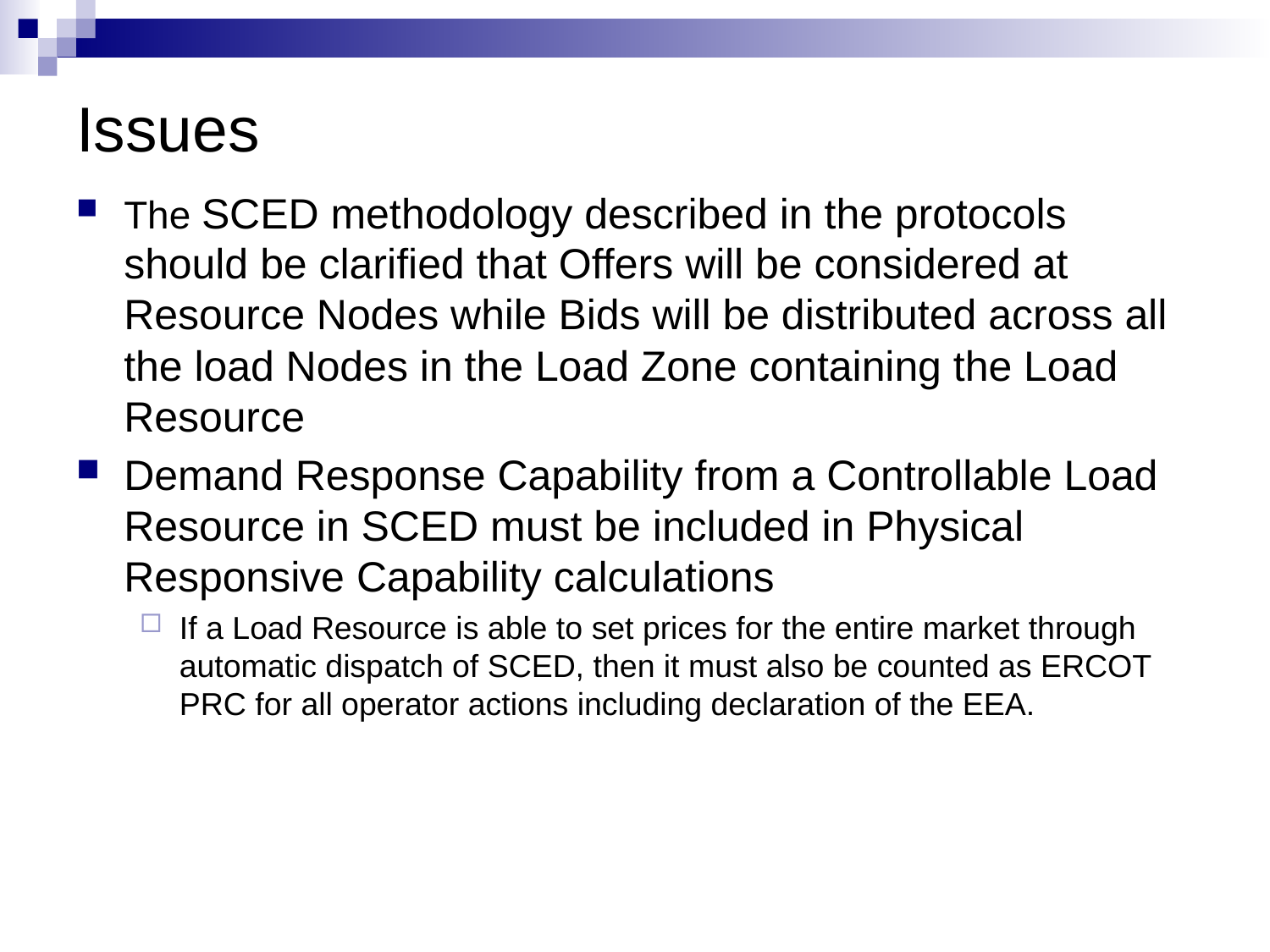

# Issues
The SCED methodology described in the protocols should be clarified that Offers will be considered at Resource Nodes while Bids will be distributed across all the load Nodes in the Load Zone containing the Load Resource
Demand Response Capability from a Controllable Load Resource in SCED must be included in Physical Responsive Capability calculations
If a Load Resource is able to set prices for the entire market through automatic dispatch of SCED, then it must also be counted as ERCOT PRC for all operator actions including declaration of the EEA.